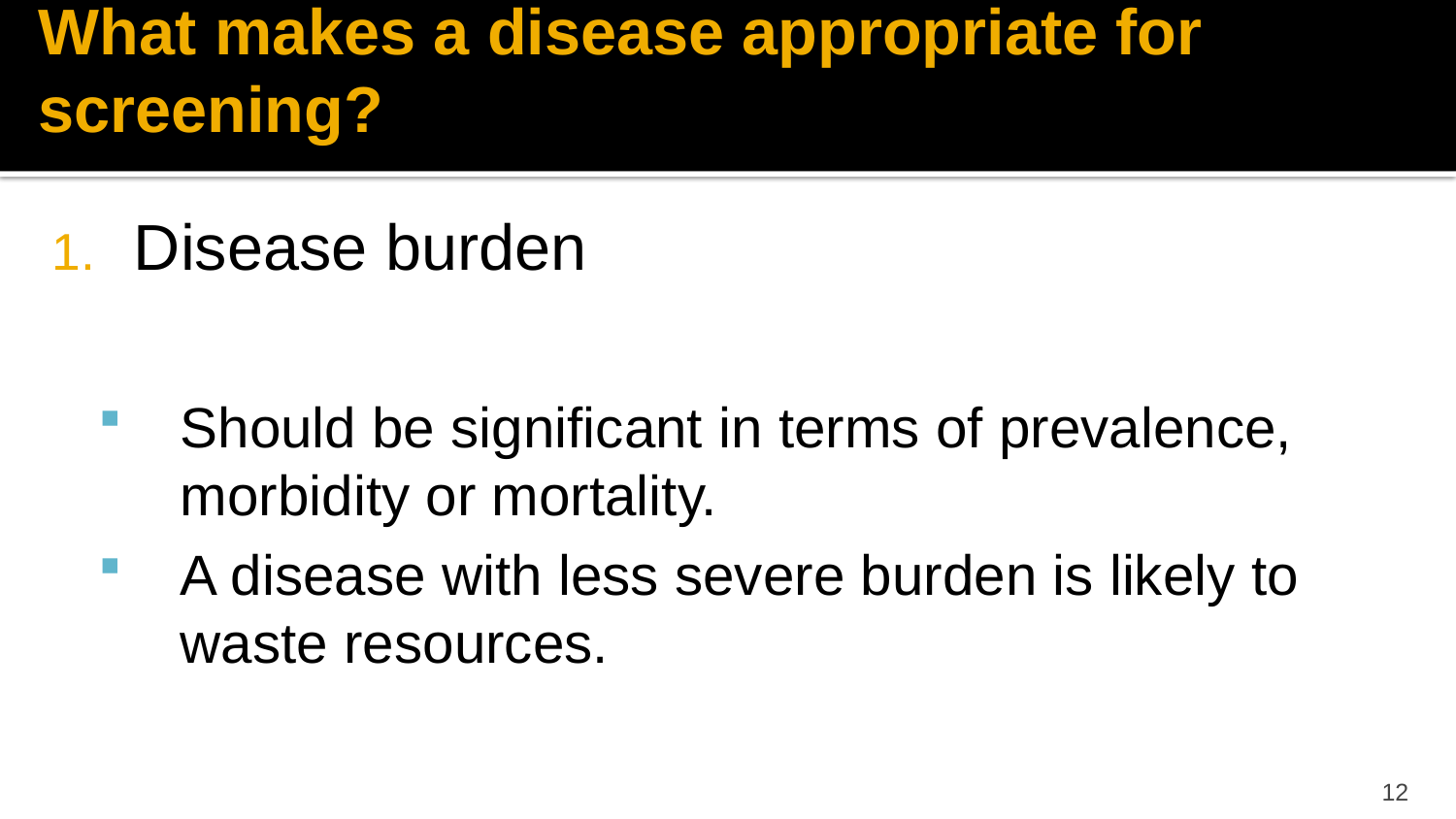

# What makes a disease appropriate for screening?
Disease burden

Should be significant in terms of prevalence, morbidity or mortality.
A disease with less severe burden is likely to waste resources.
12